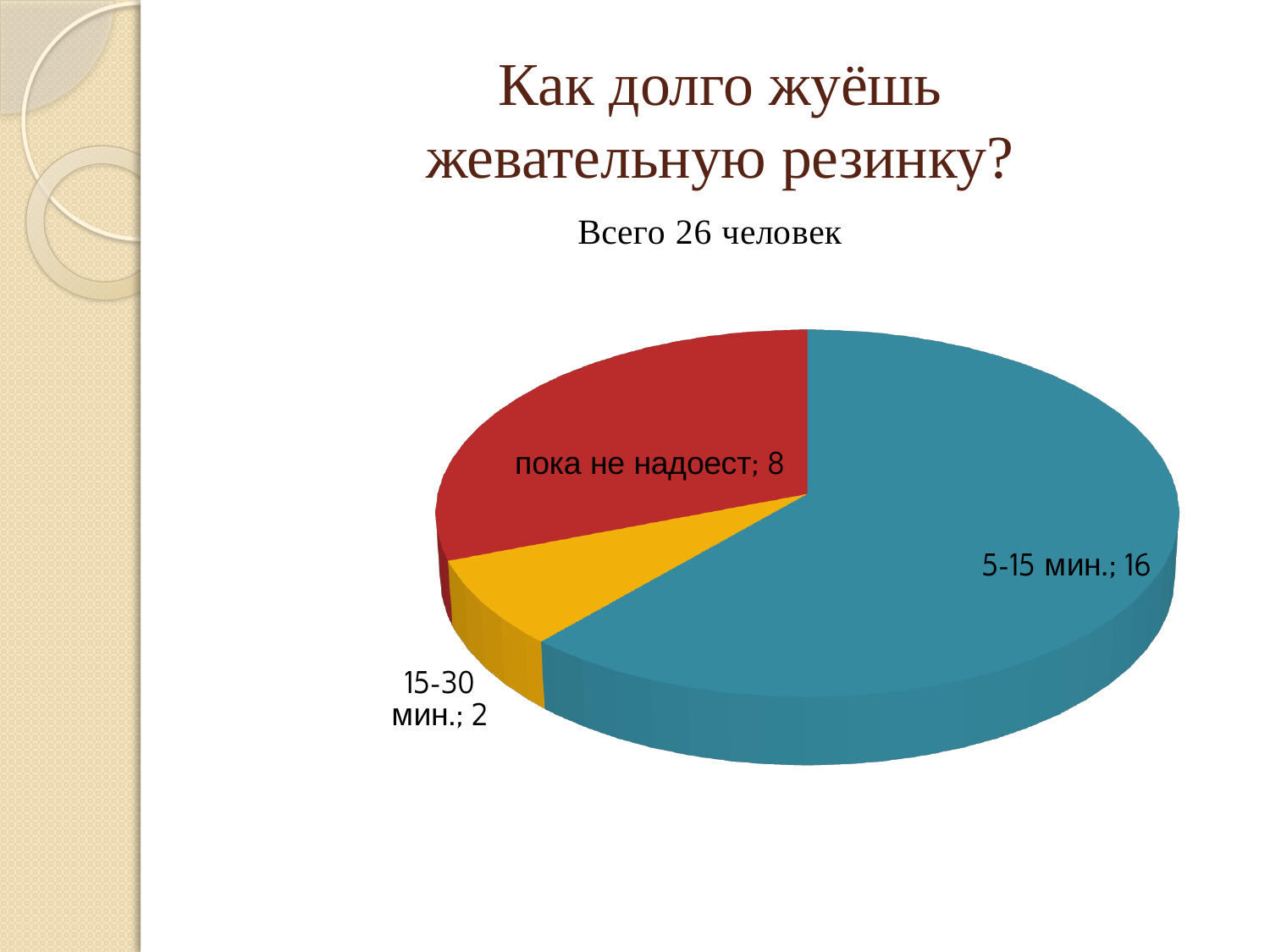

# Как долго жуёшь жевательную резинку?

[unsupported chart]